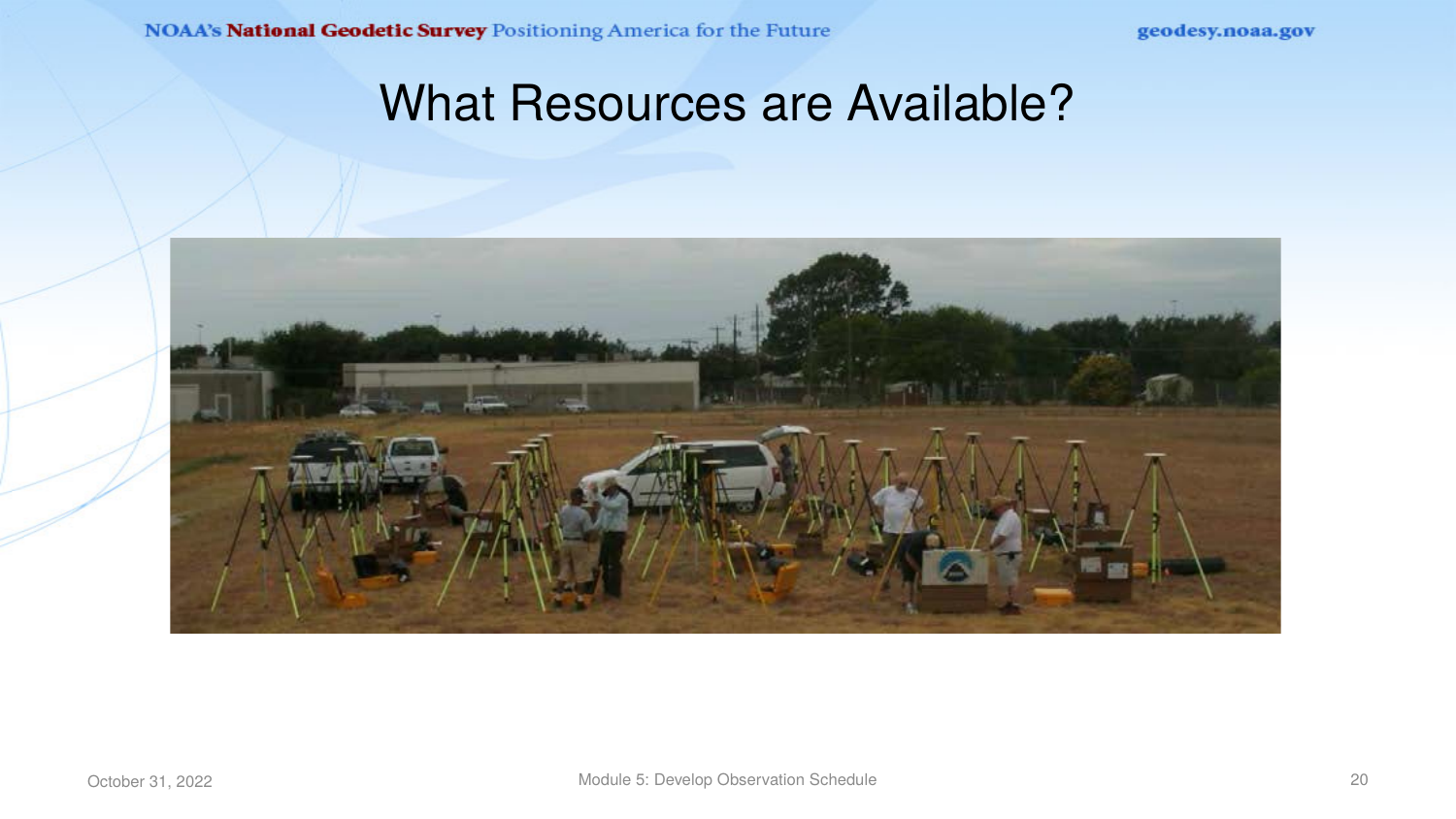

# What Resources are Available?

October 31, 2022
Module 5: Develop Observation Schedule
20